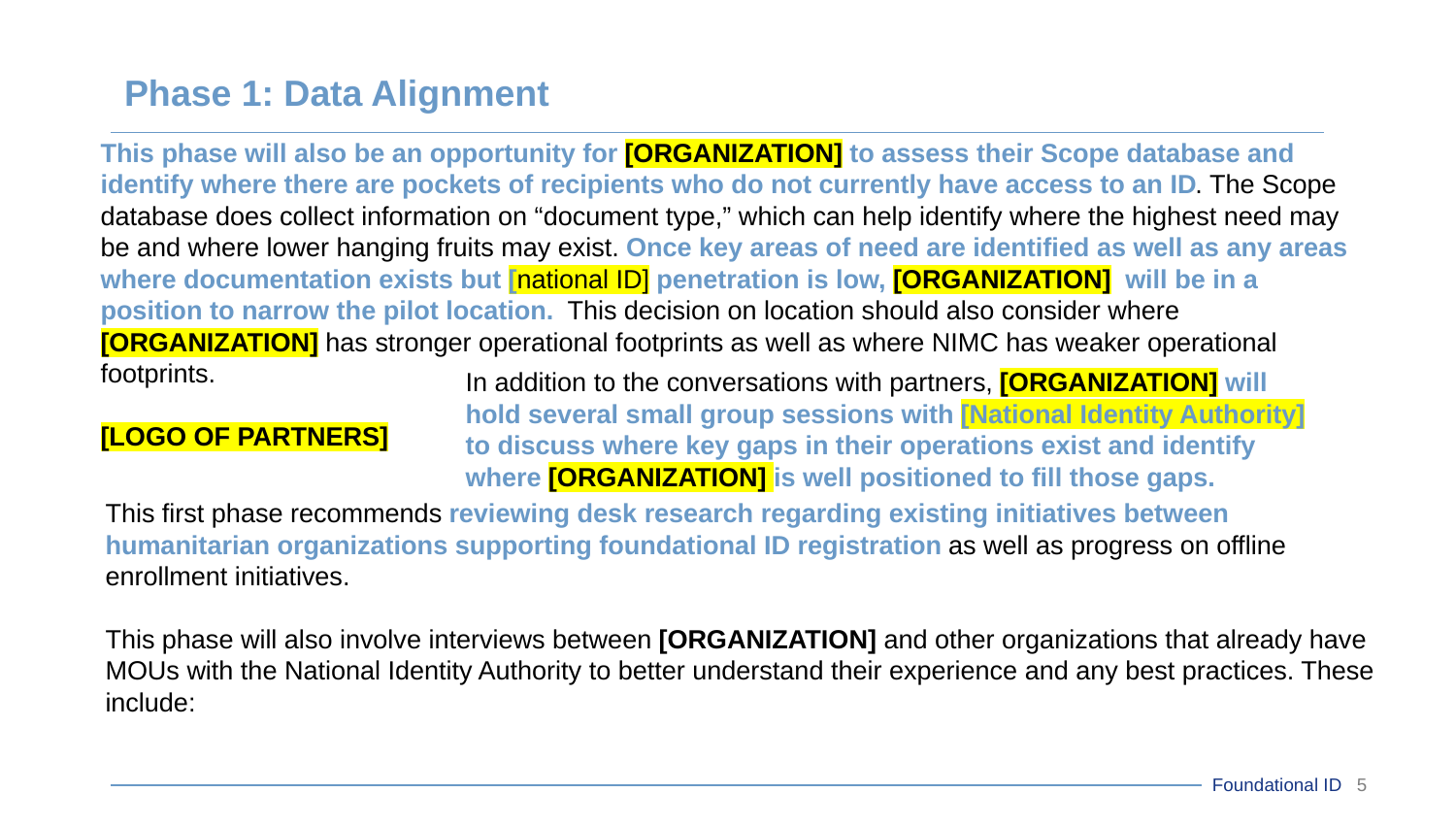

# Phase 1: Data Alignment
This phase will also be an opportunity for [ORGANIZATION] to assess their Scope database and identify where there are pockets of recipients who do not currently have access to an ID. The Scope database does collect information on “document type,” which can help identify where the highest need may be and where lower hanging fruits may exist. Once key areas of need are identified as well as any areas where documentation exists but [national ID] penetration is low, [ORGANIZATION]  will be in a position to narrow the pilot location.  This decision on location should also consider where [ORGANIZATION] has stronger operational footprints as well as where NIMC has weaker operational footprints.

[LOGO OF PARTNERS]
In addition to the conversations with partners, [ORGANIZATION] will hold several small group sessions with [National Identity Authority] to discuss where key gaps in their operations exist and identify where [ORGANIZATION] is well positioned to fill those gaps.
This first phase recommends reviewing desk research regarding existing initiatives between humanitarian organizations supporting foundational ID registration as well as progress on offline enrollment initiatives.

This phase will also involve interviews between [ORGANIZATION] and other organizations that already have MOUs with the National Identity Authority to better understand their experience and any best practices. These include:

Foundational ID   5